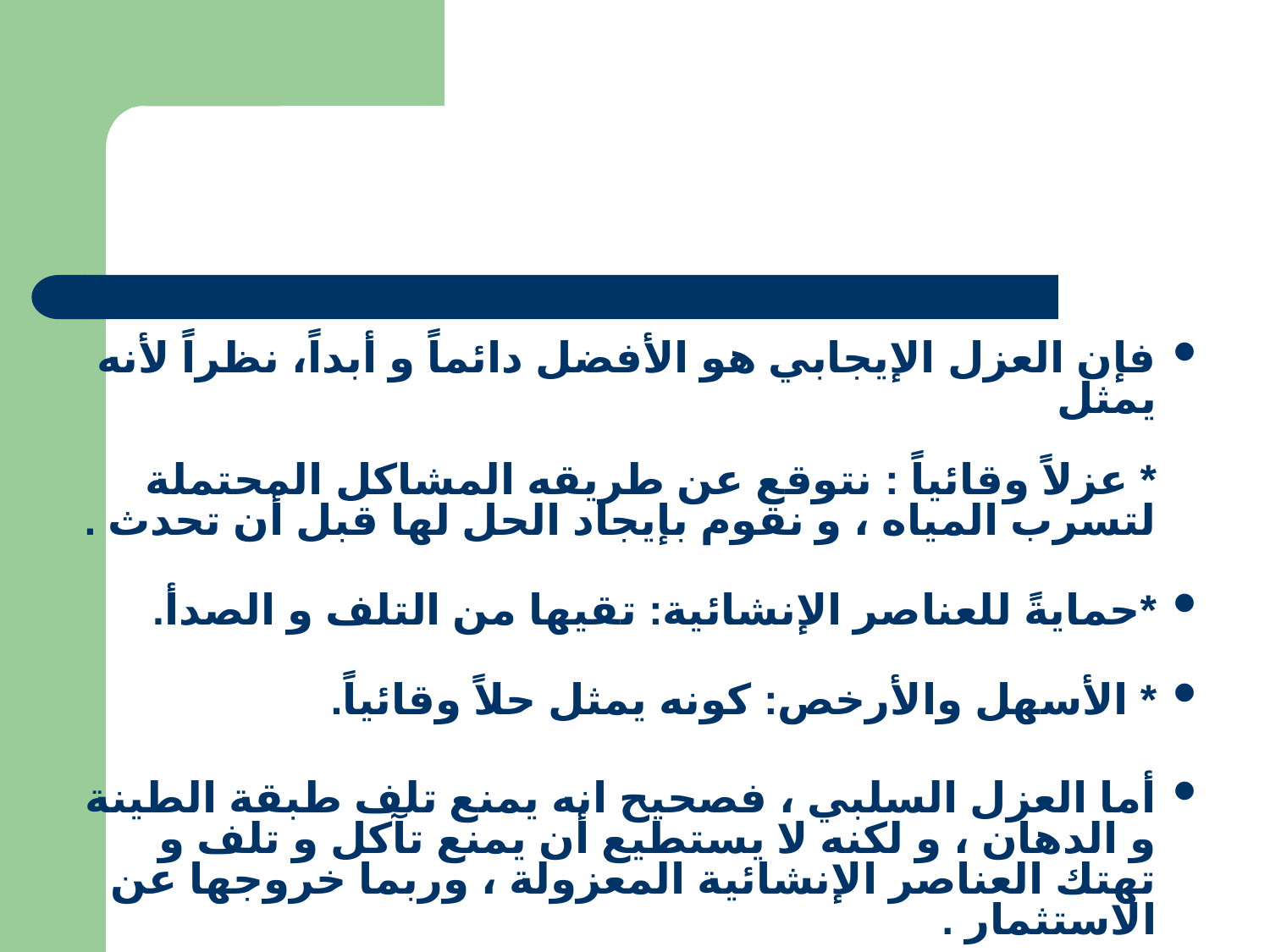

#

فإن العزل الإيجابي هو الأفضل دائماً و أبداً، نظراً لأنه يمثل
* عزلاً وقائياً : نتوقع عن طريقه المشاكل المحتملة لتسرب المياه ، و نقوم بإيجاد الحل لها قبل أن تحدث .
*حمايةً للعناصر الإنشائية: تقيها من التلف و الصدأ.
* الأسهل والأرخص: كونه يمثل حلاً وقائياً.

أما العزل السلبي ، فصحيح انه يمنع تلف طبقة الطينة و الدهان ، و لكنه لا يستطيع أن يمنع تآكل و تلف و تهتك العناصر الإنشائية المعزولة ، وربما خروجها عن الاستثمار .
لذلك لا نلجأ إلى العزل السلبي إلا في الحالات الاضطرارية جداً